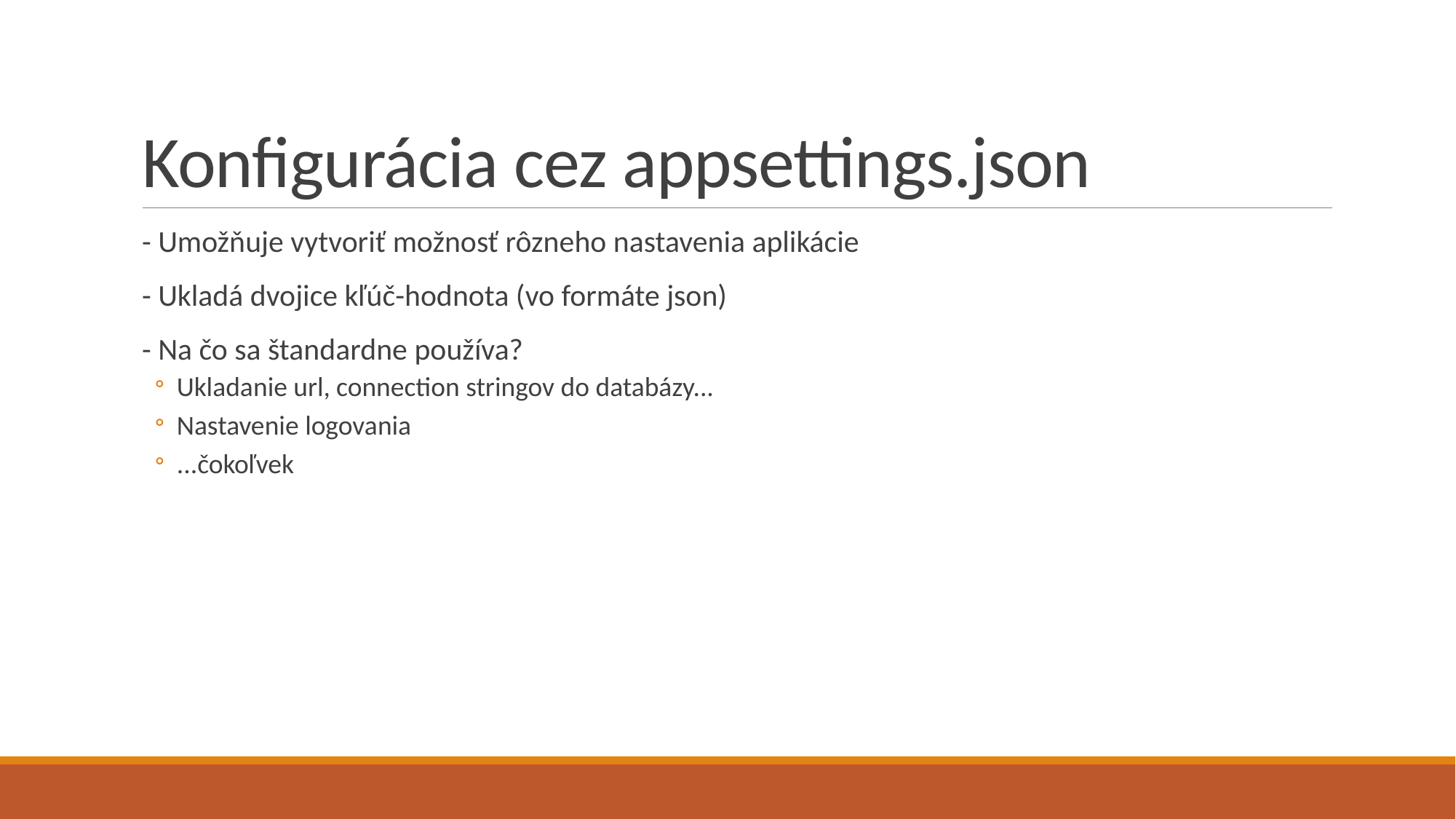

# Konfigurácia cez appsettings.json
- Umožňuje vytvoriť možnosť rôzneho nastavenia aplikácie
- Ukladá dvojice kľúč-hodnota (vo formáte json)
- Na čo sa štandardne používa?
Ukladanie url, connection stringov do databázy...
Nastavenie logovania
...čokoľvek